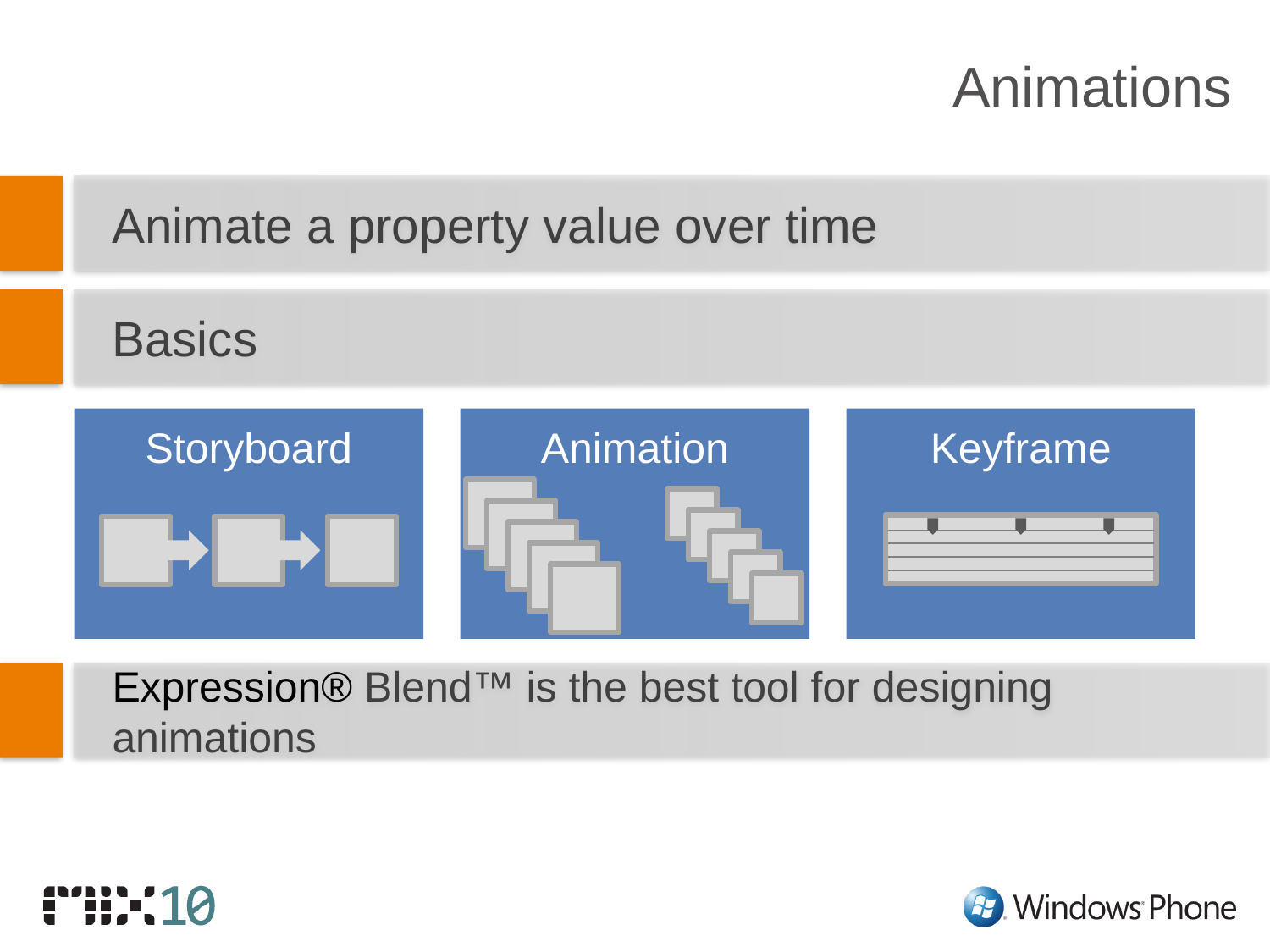

# Animations

Animate a property value over time

Basics
Storyboard
Animation
Keyframe

Expression® Blend™ is the best tool for designing animations